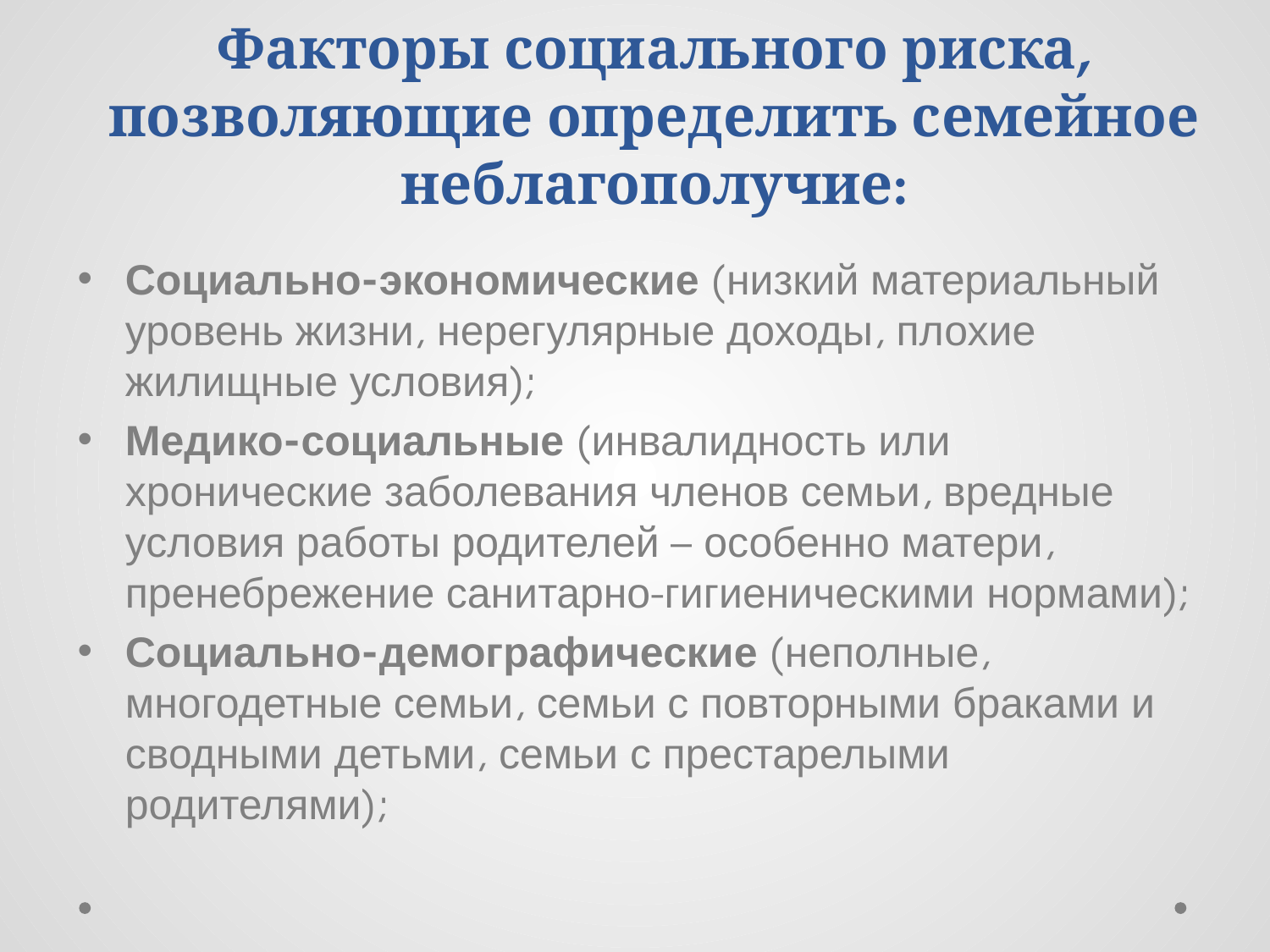

# Факторы социального риска, позволяющие определить семейное неблагополучие:
Социально-экономические (низкий материальный уровень жизни, нерегулярные доходы, плохие жилищные условия);
Медико-социальные (инвалидность или хронические заболевания членов семьи, вредные условия работы родителей – особенно матери, пренебрежение санитарно-гигиеническими нормами);
Социально-демографические (неполные, многодетные семьи, семьи с повторными браками и сводными детьми, семьи с престарелыми родителями);